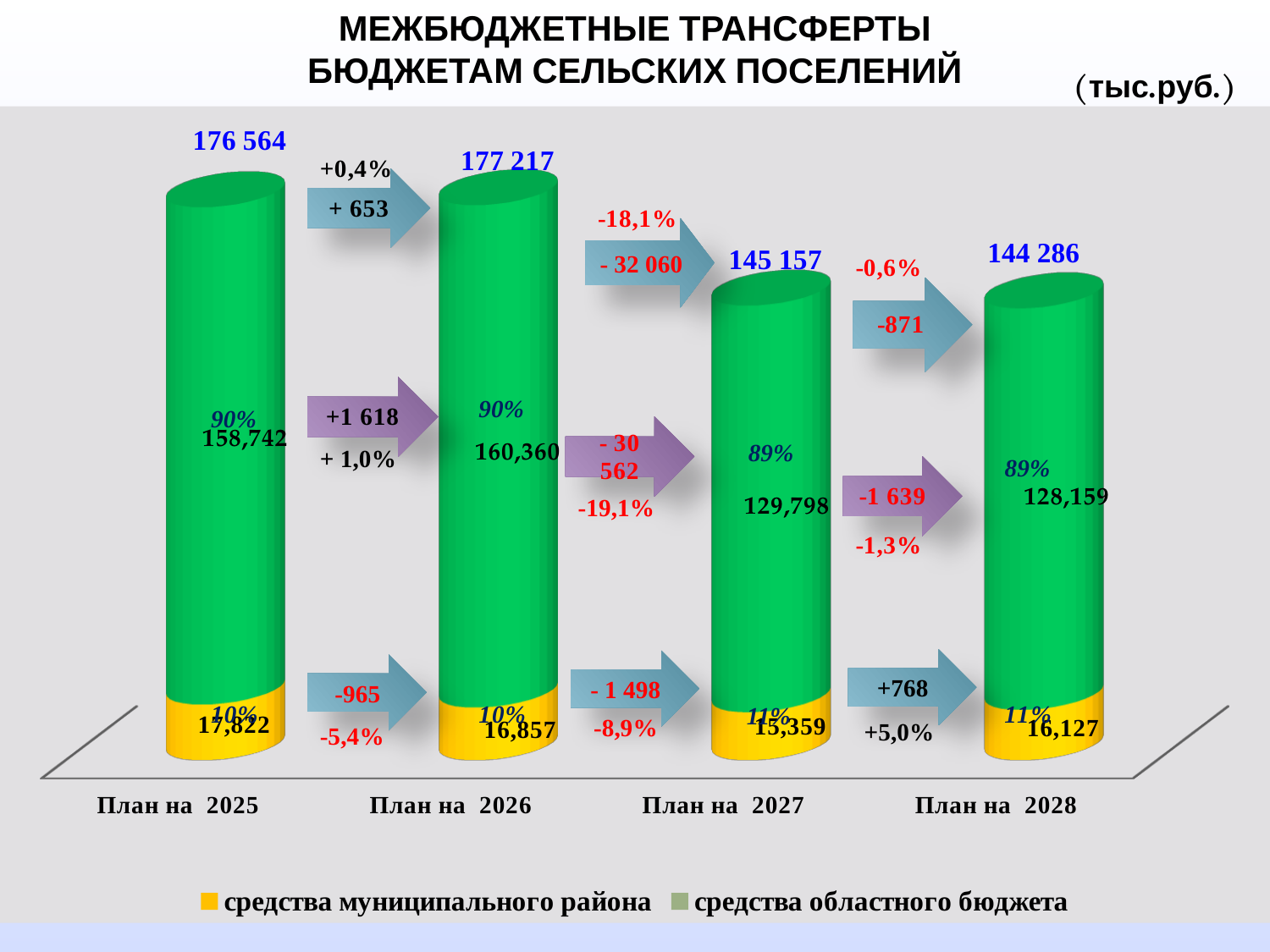

МЕЖБЮДЖЕТНЫЕ ТРАНСФЕРТЫ
БЮДЖЕТАМ СЕЛЬСКИХ ПОСЕЛЕНИЙ
(тыс.руб.)

[unsupported chart]

- 32 060
144 286
90%
90%
89%
+ 1,0%
89%
-19,1%
+768
- 1 498
-965
11%
-8,9%
+5,0%
-5,4%